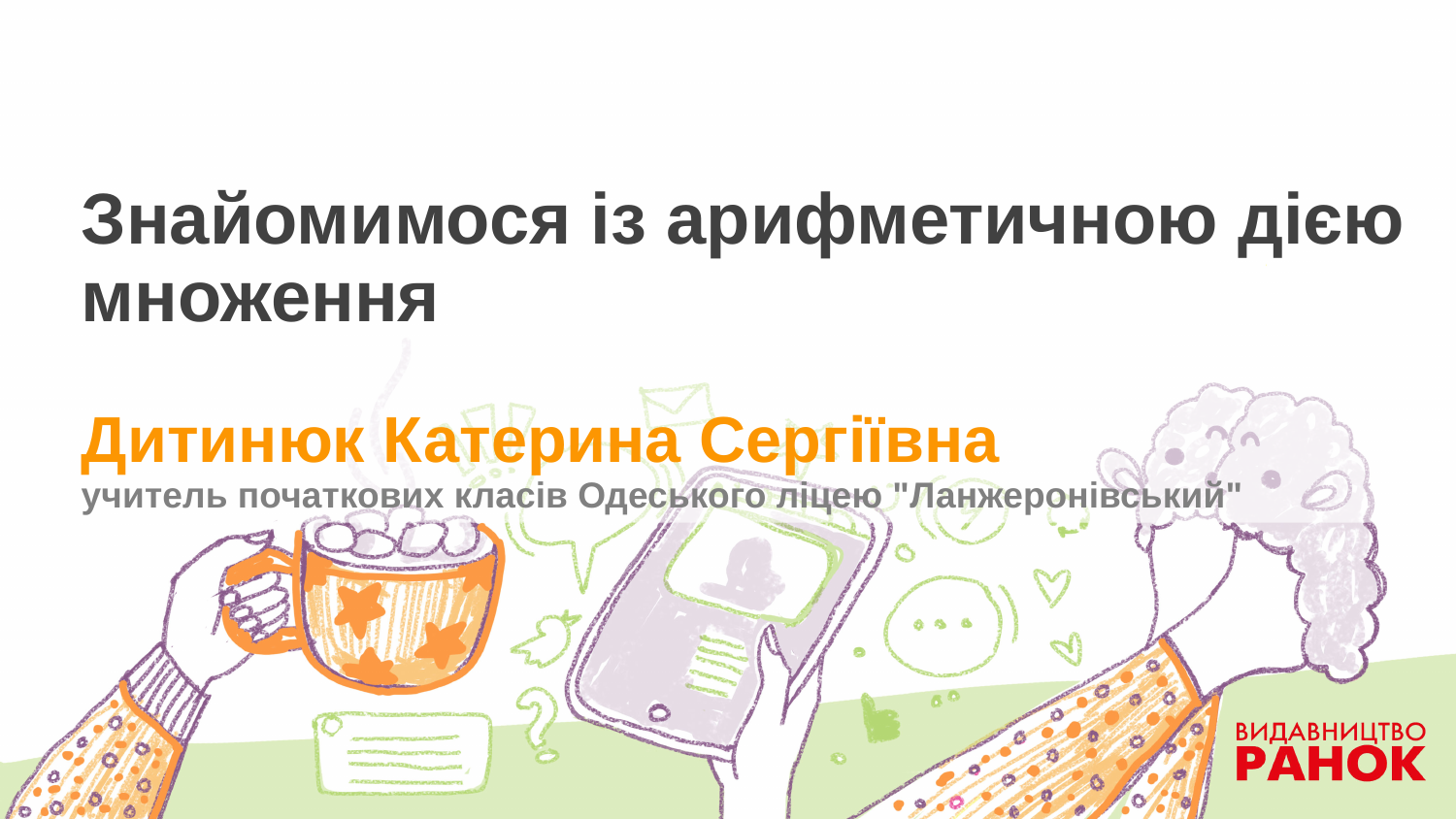

# Знайомимося із арифметичною дією множення Дитинюк Катерина Сергіївна учитель початкових класів Одеського ліцею "Ланжеронівський"